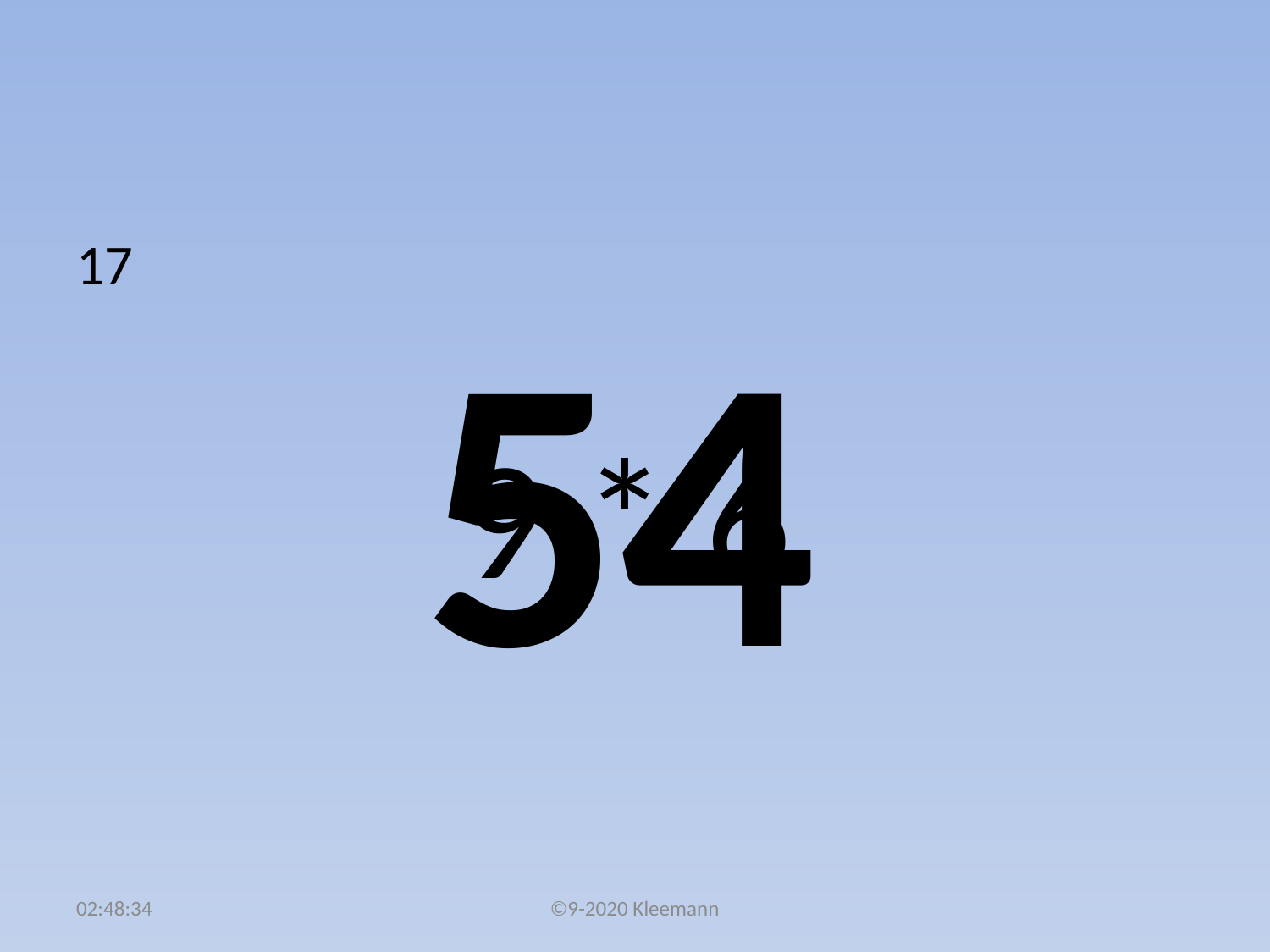

#
17

          9 * 6
54
02:48:34
©9-2020 Kleemann